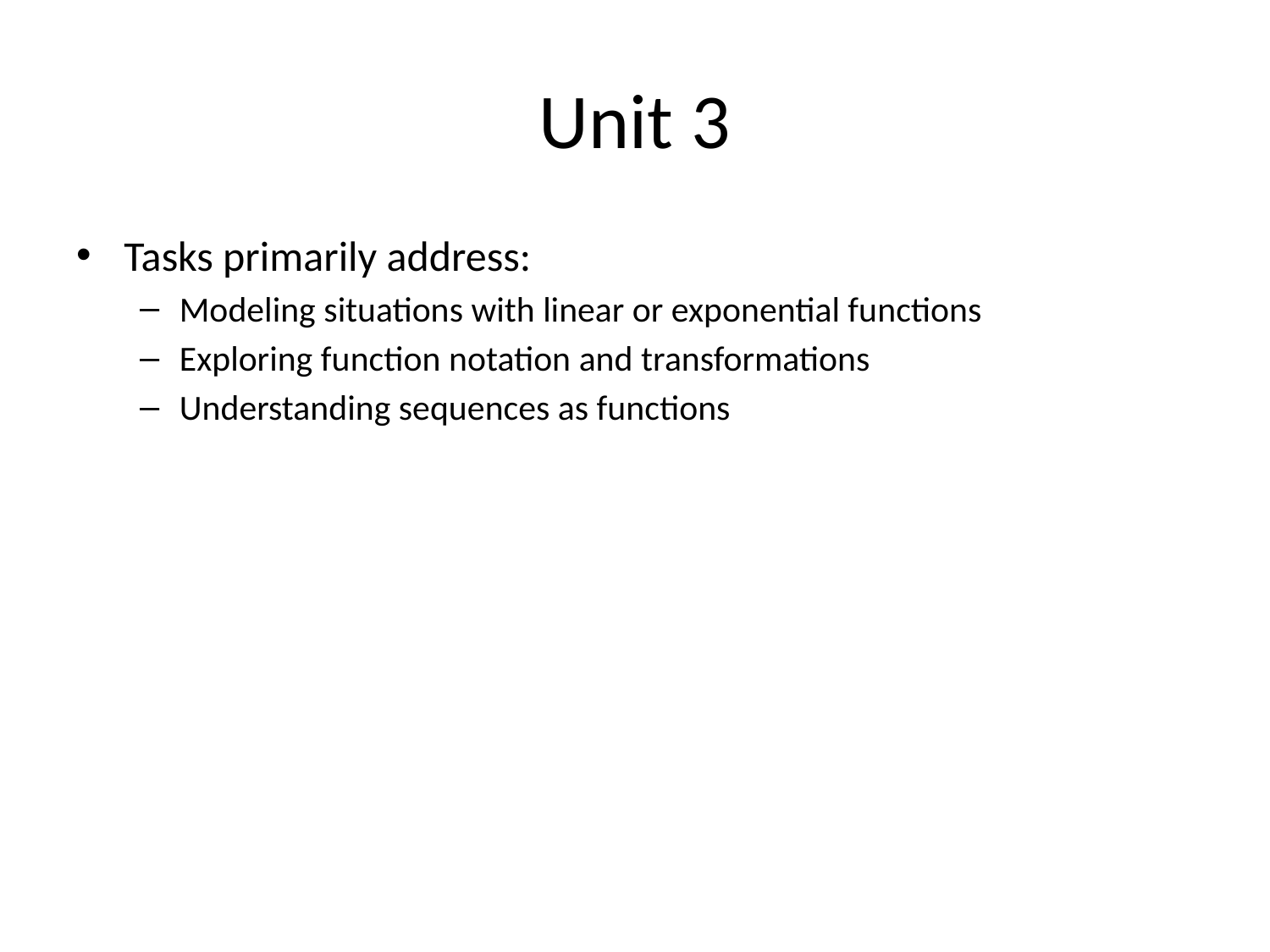

# Unit 3
Tasks primarily address:
Modeling situations with linear or exponential functions
Exploring function notation and transformations
Understanding sequences as functions